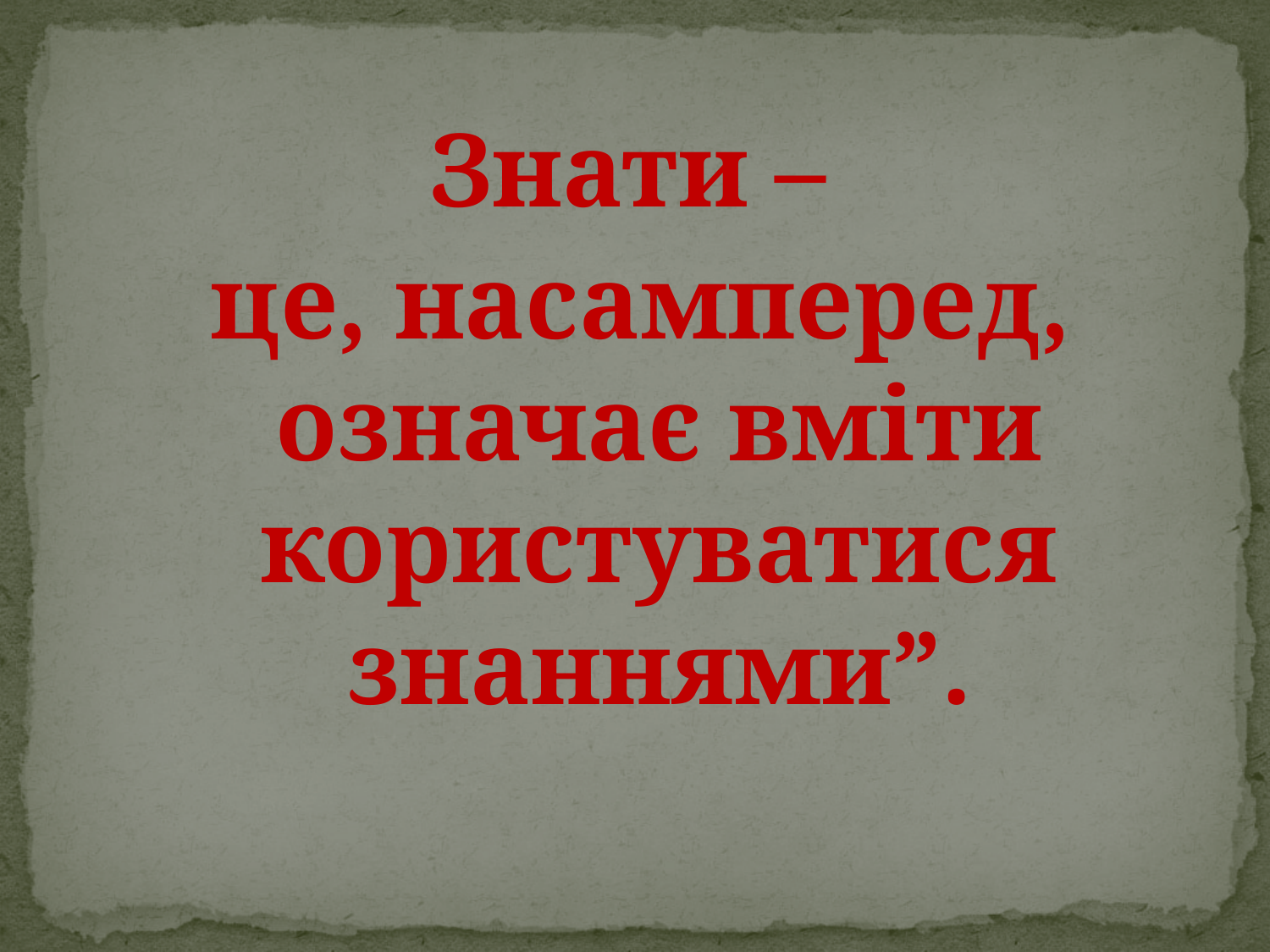

Знати –
це, насамперед, означає вміти користуватися знаннями”.